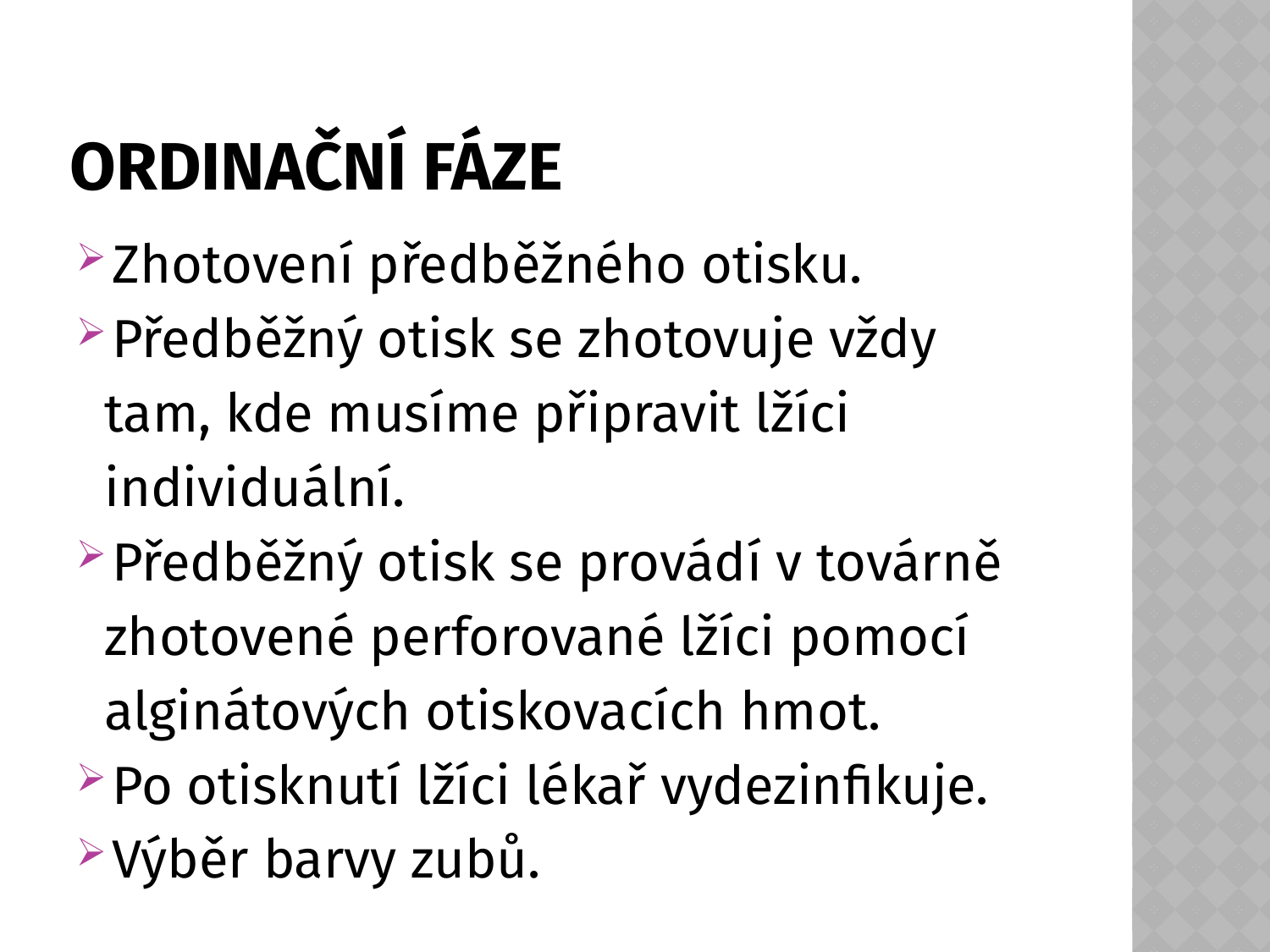

# Ordinační fáze
Zhotovení předběžného otisku.
Předběžný otisk se zhotovuje vždy
  tam, kde musíme připravit lžíci
  individuální.
Předběžný otisk se provádí v továrně
  zhotovené perforované lžíci pomocí
  alginátových otiskovacích hmot.
Po otisknutí lžíci lékař vydezinfikuje.
Výběr barvy zubů.